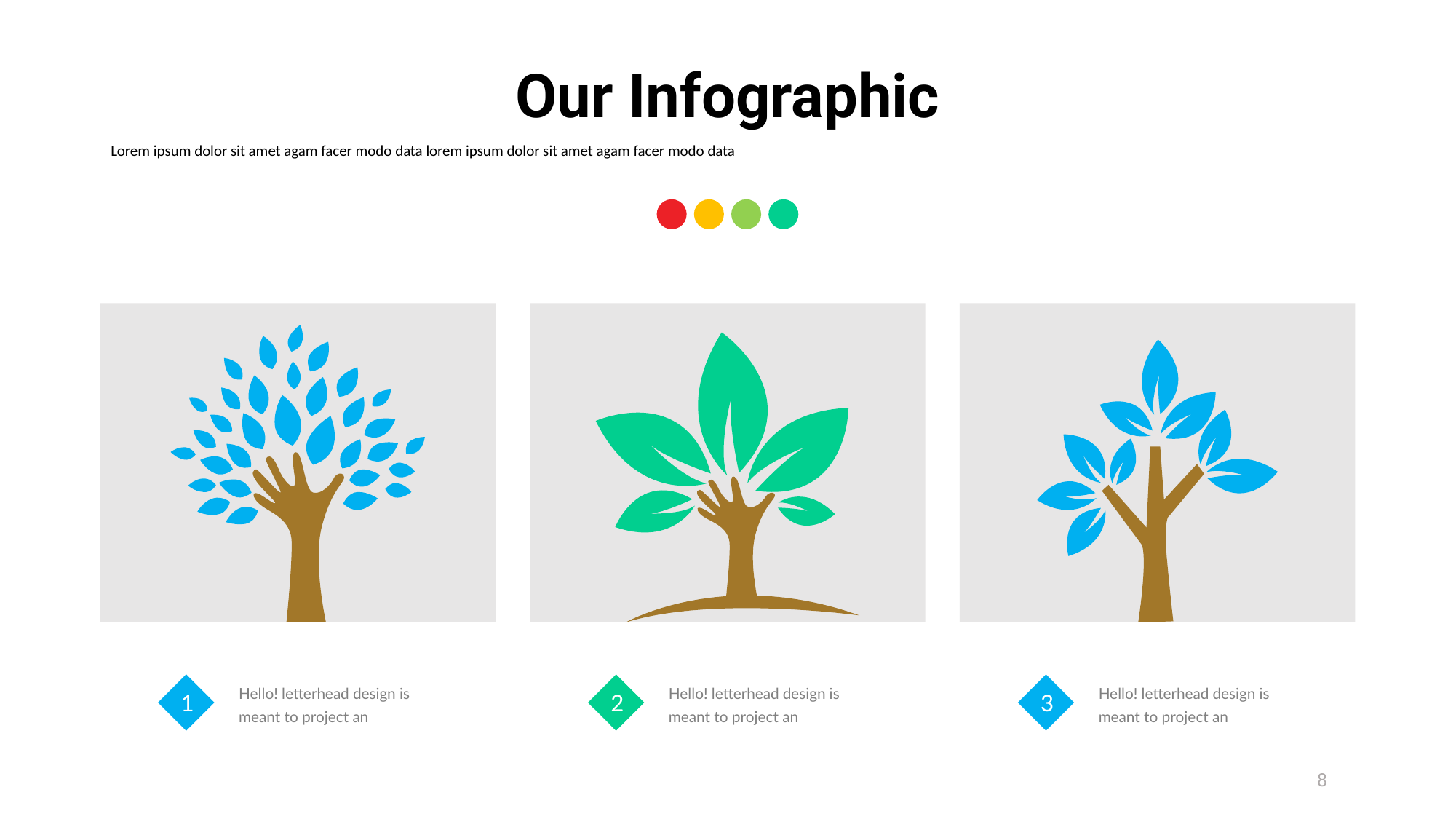

Our Infographic
Lorem ipsum dolor sit amet agam facer modo data lorem ipsum dolor sit amet agam facer modo data

Hello! letterhead design is meant to project an
Hello! letterhead design is meant to project an
Hello! letterhead design is meant to project an
1
2
3
8